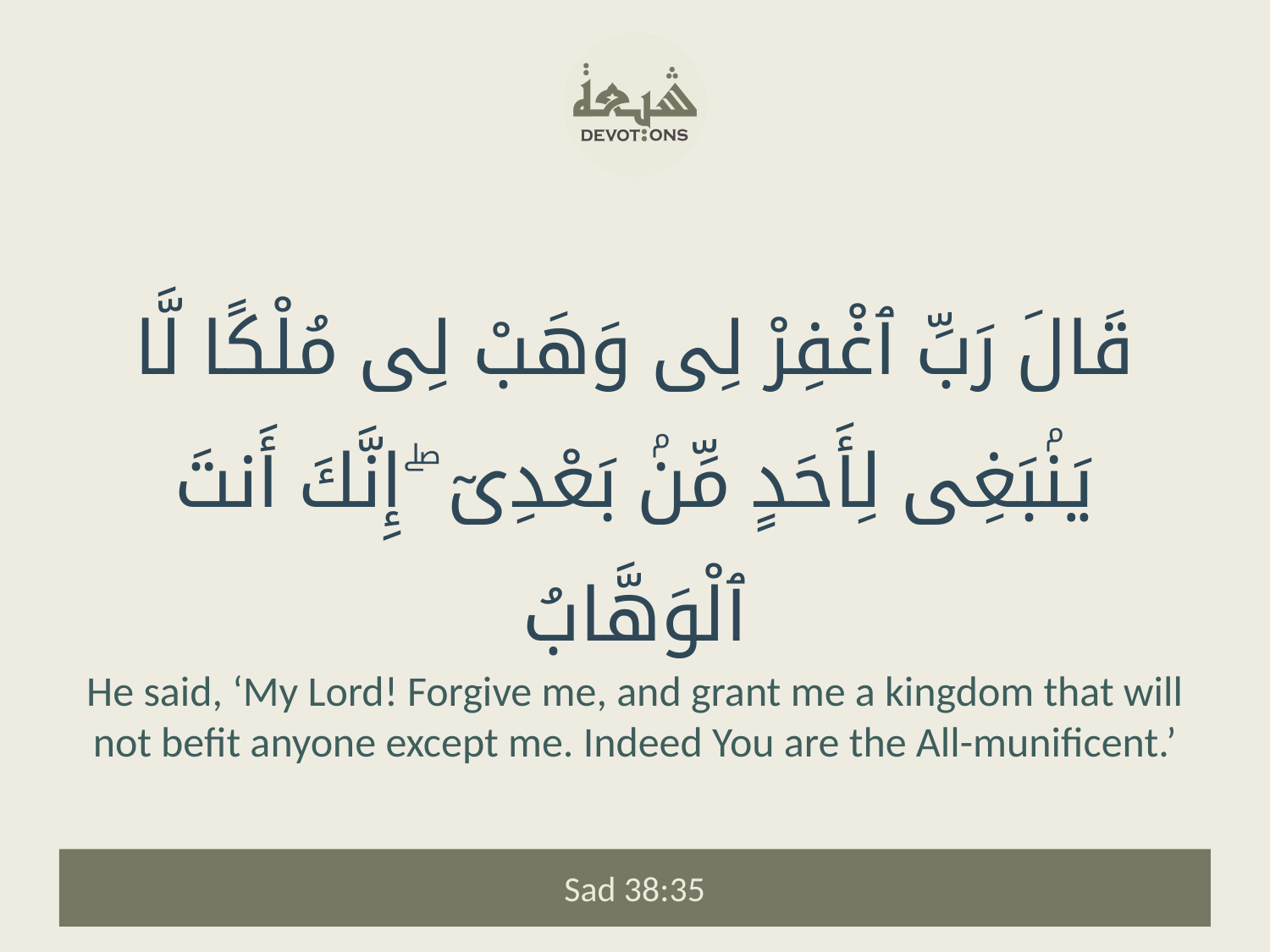

قَالَ رَبِّ ٱغْفِرْ لِى وَهَبْ لِى مُلْكًا لَّا يَنۢبَغِى لِأَحَدٍ مِّنۢ بَعْدِىٓ ۖ إِنَّكَ أَنتَ ٱلْوَهَّابُ
He said, ‘My Lord! Forgive me, and grant me a kingdom that will not befit anyone except me. Indeed You are the All-munificent.’
Sad 38:35